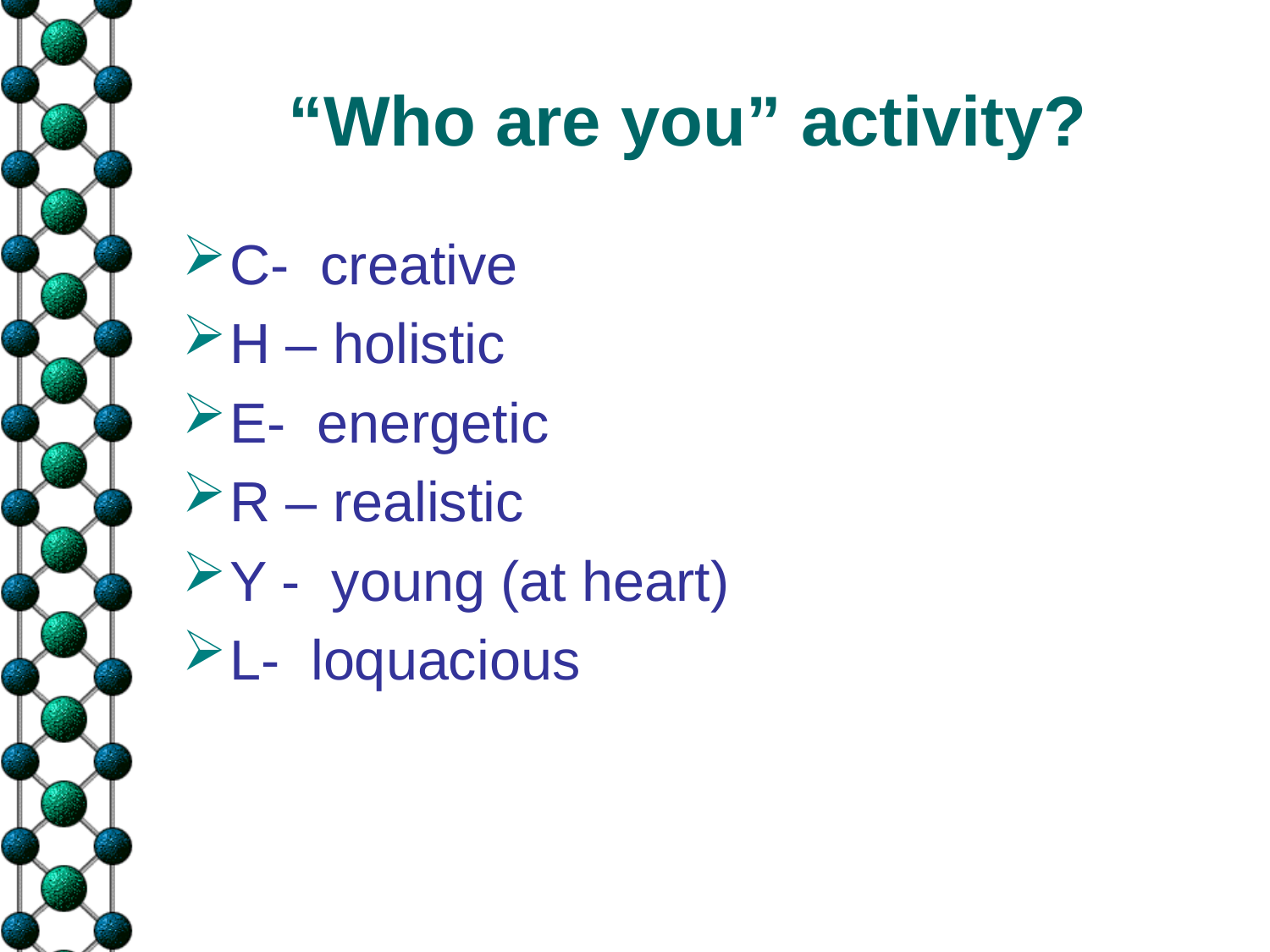

# “Who are you” activity?
C-  creative
H – holistic
E-  energetic
R – realistic
Y -  young (at heart)
L-  loquacious